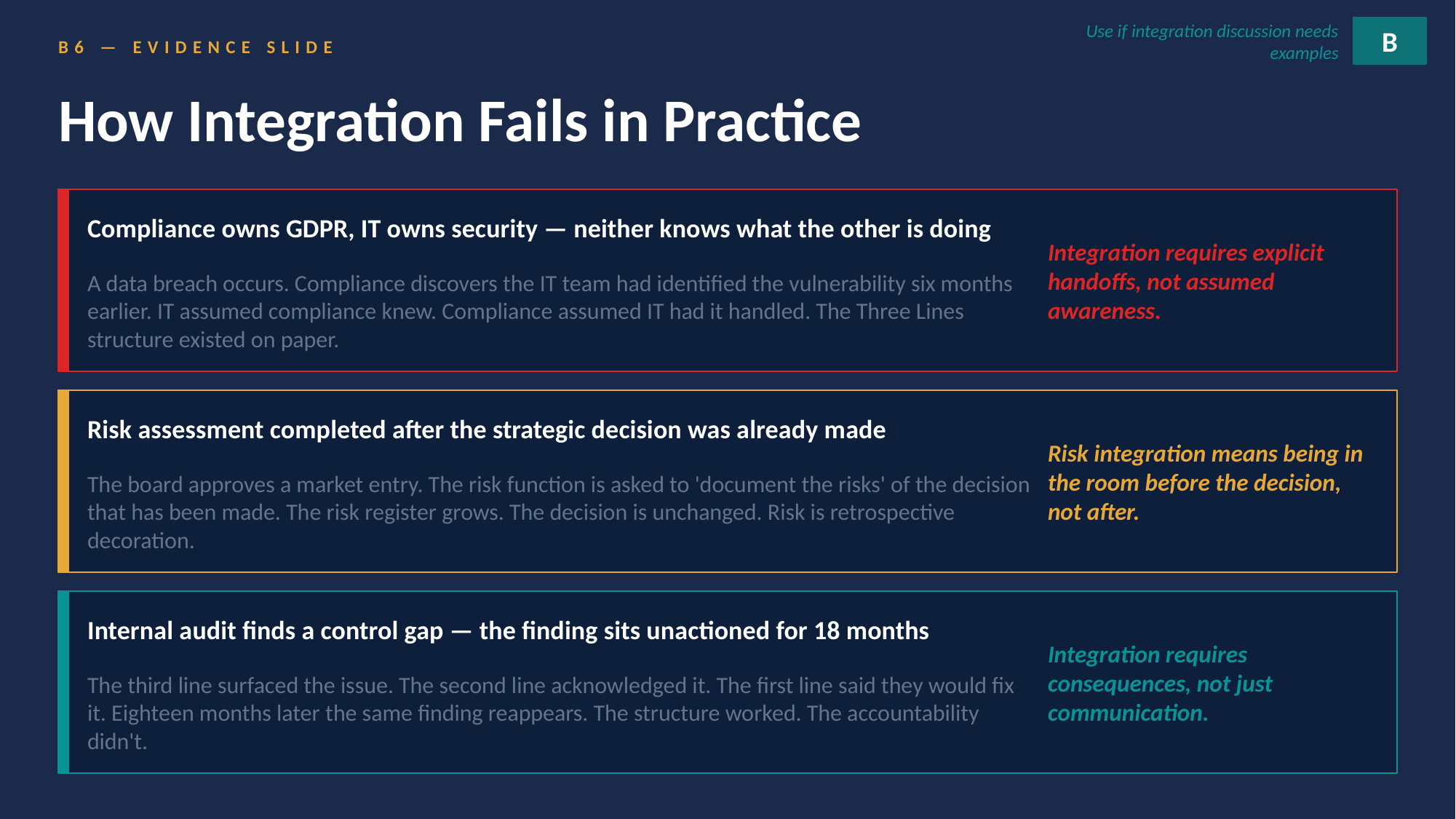

B
Use if integration discussion needs examples
B6 — EVIDENCE SLIDE
How Integration Fails in Practice

Compliance owns GDPR, IT owns security — neither knows what the other is doing
Integration requires explicit handoffs, not assumed awareness.
A data breach occurs. Compliance discovers the IT team had identified the vulnerability six months earlier. IT assumed compliance knew. Compliance assumed IT had it handled. The Three Lines structure existed on paper.

Risk assessment completed after the strategic decision was already made
Risk integration means being in the room before the decision, not after.
The board approves a market entry. The risk function is asked to 'document the risks' of the decision that has been made. The risk register grows. The decision is unchanged. Risk is retrospective decoration.

Internal audit finds a control gap — the finding sits unactioned for 18 months
Integration requires consequences, not just communication.
The third line surfaced the issue. The second line acknowledged it. The first line said they would fix it. Eighteen months later the same finding reappears. The structure worked. The accountability didn't.